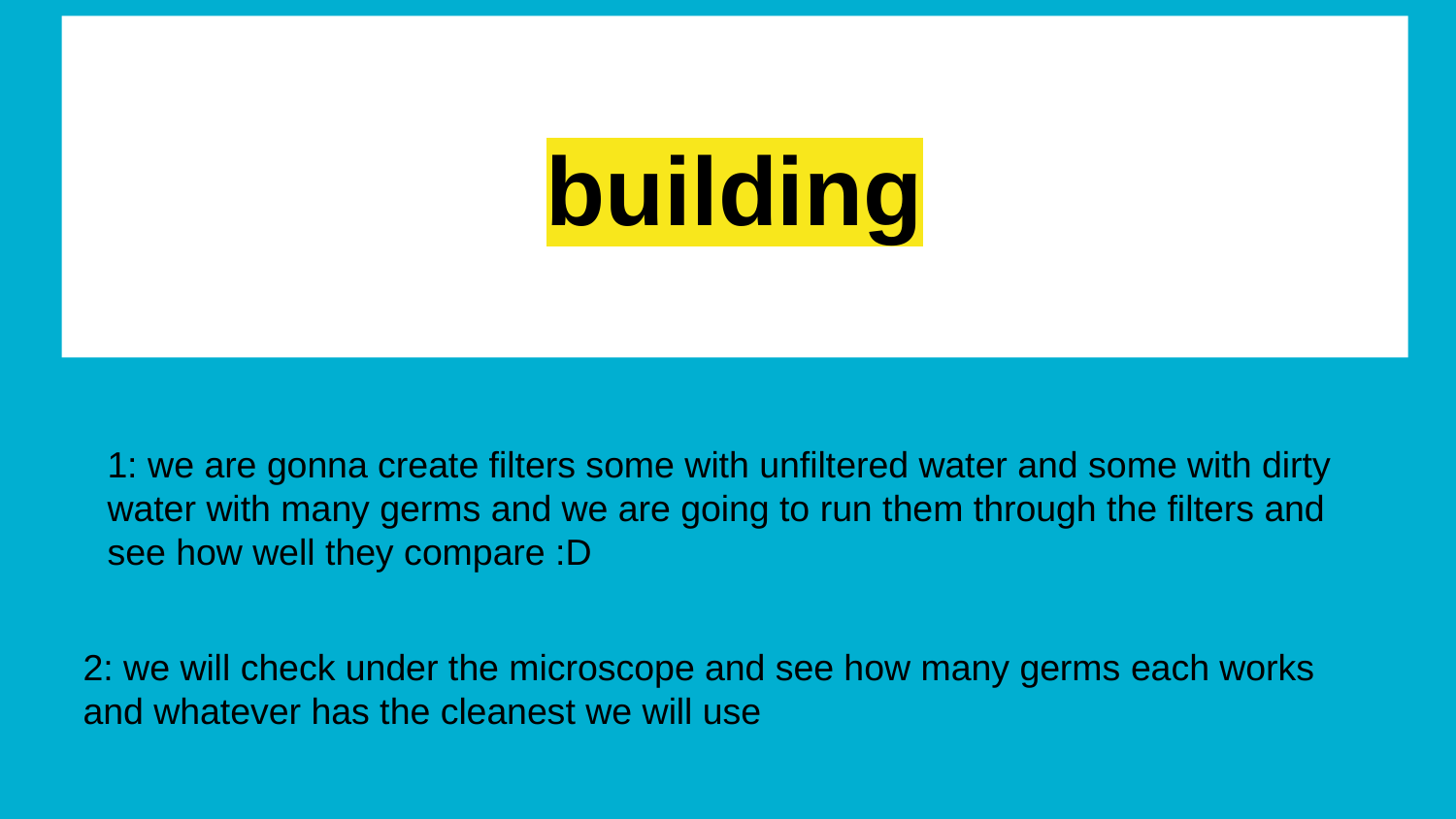

# building
1: we are gonna create filters some with unfiltered water and some with dirty water with many germs and we are going to run them through the filters and see how well they compare :D
2: we will check under the microscope and see how many germs each works and whatever has the cleanest we will use